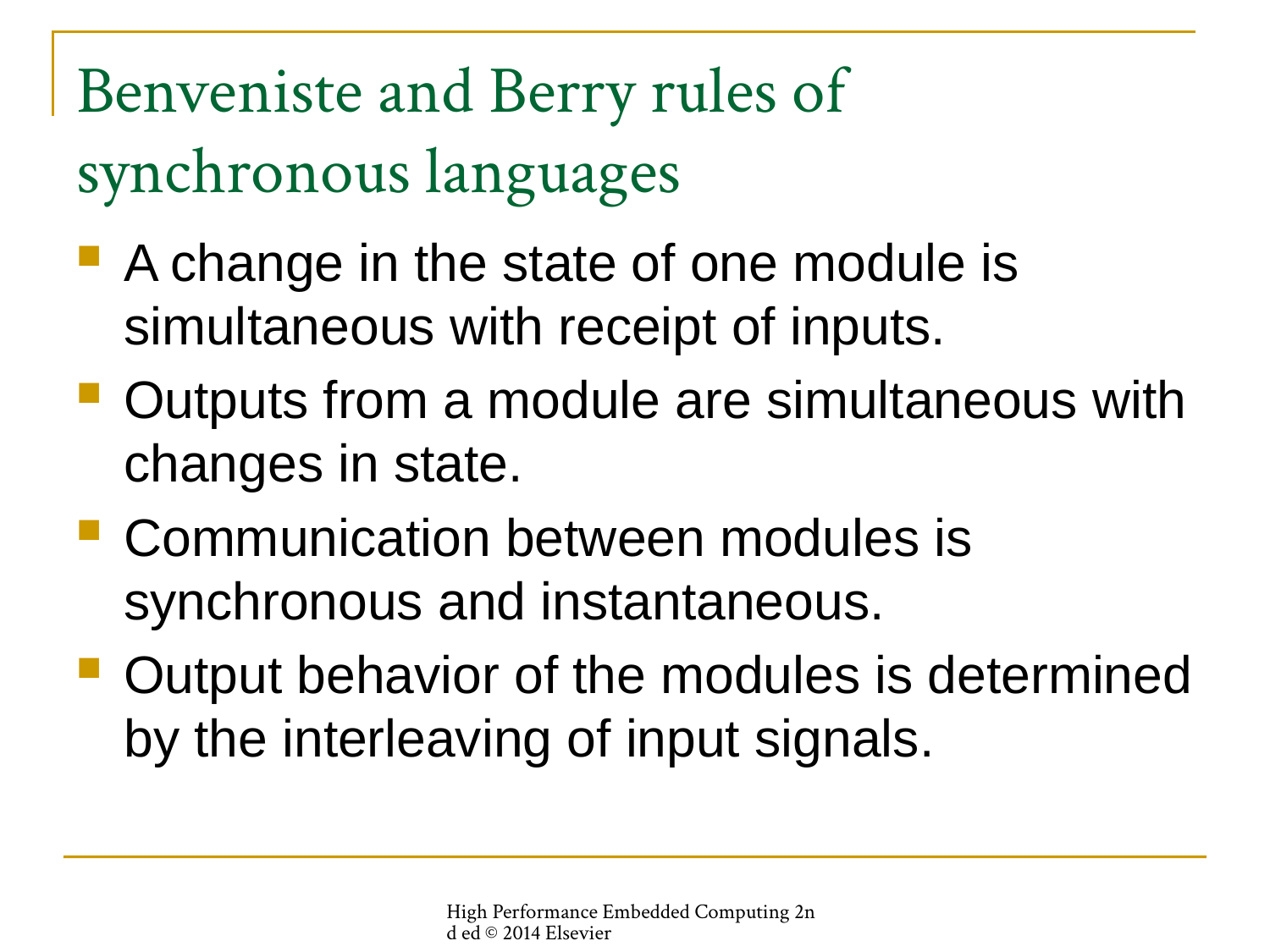

# Benveniste and Berry rules of synchronous languages
A change in the state of one module is simultaneous with receipt of inputs.
Outputs from a module are simultaneous with changes in state.
Communication between modules is synchronous and instantaneous.
Output behavior of the modules is determined by the interleaving of input signals.
High Performance Embedded Computing 2nd ed © 2014 Elsevier